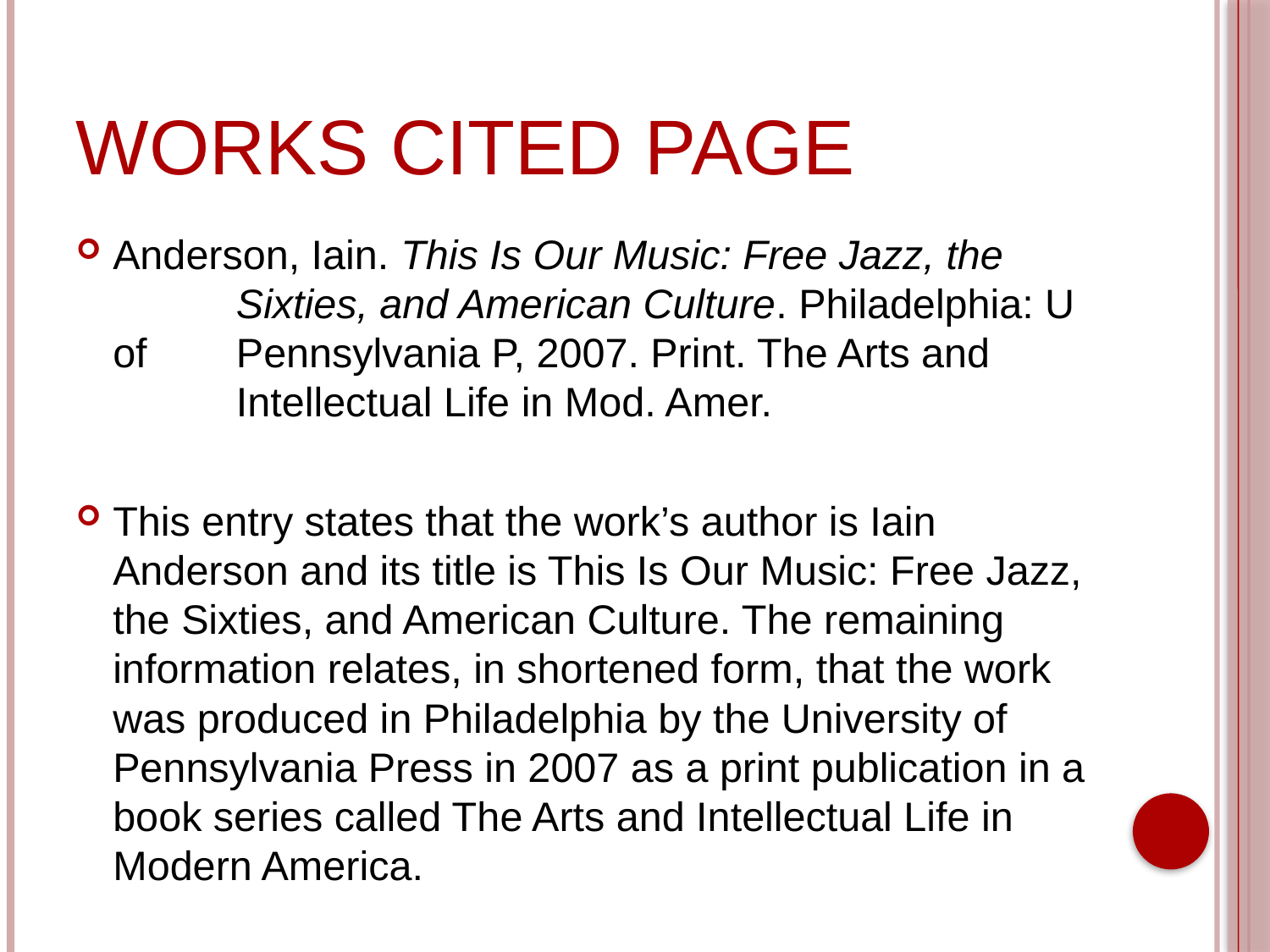

# Works Cited Page
Anderson, Iain. This Is Our Music: Free Jazz, the 	Sixties, and American Culture. Philadelphia: U of 	Pennsylvania P, 2007. Print. The Arts and 	Intellectual Life in Mod. Amer.

This entry states that the work’s author is Iain Anderson and its title is This Is Our Music: Free Jazz, the Sixties, and American Culture. The remaining information relates, in shortened form, that the work was produced in Philadelphia by the University of Pennsylvania Press in 2007 as a print publication in a book series called The Arts and Intellectual Life in Modern America.